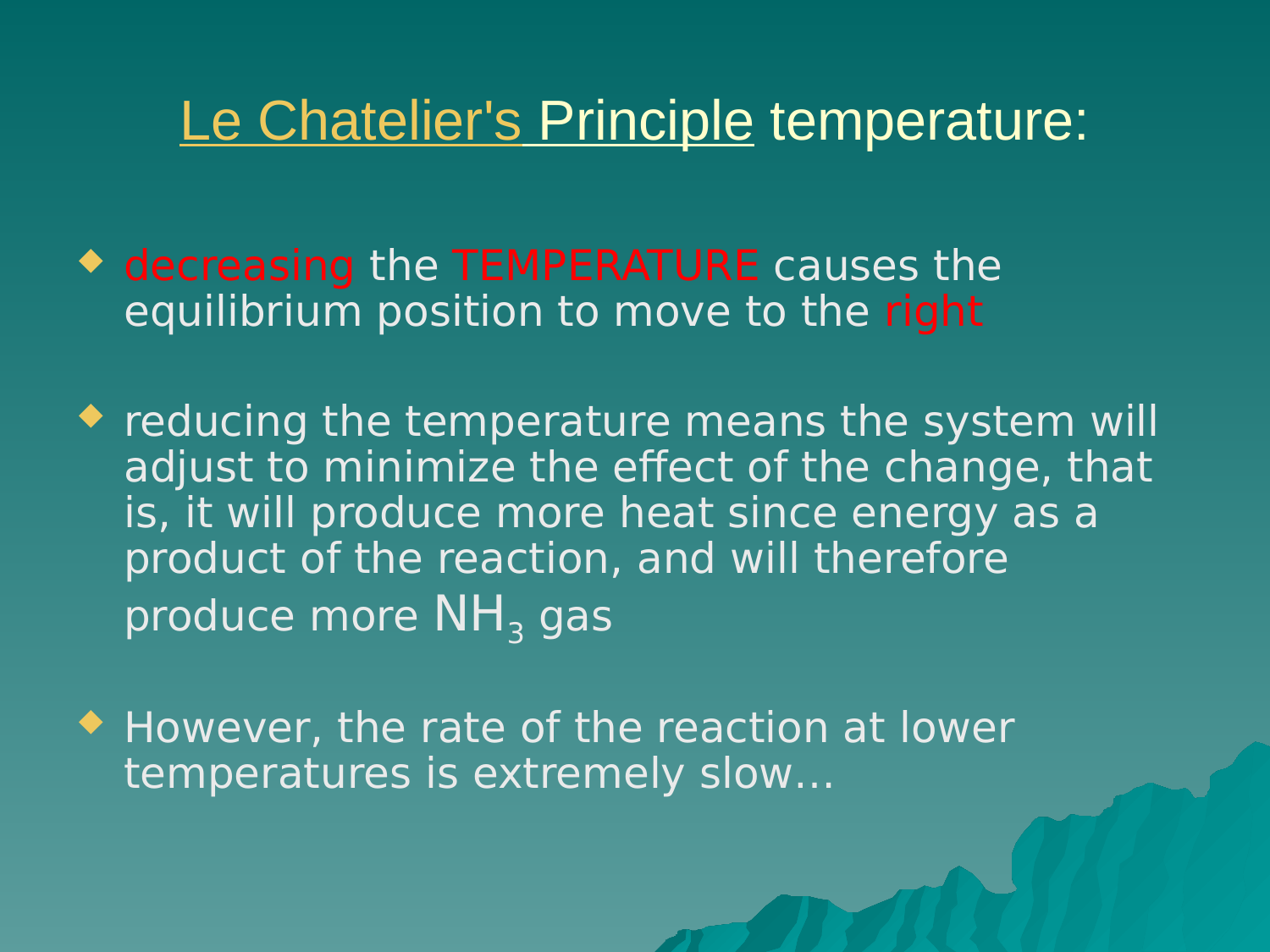

# Le Chatelier's Principle temperature:
decreasing the TEMPERATURE causes the equilibrium position to move to the right

reducing the temperature means the system will adjust to minimize the effect of the change, that is, it will produce more heat since energy as a product of the reaction, and will therefore produce more NH3 gas

However, the rate of the reaction at lower temperatures is extremely slow…